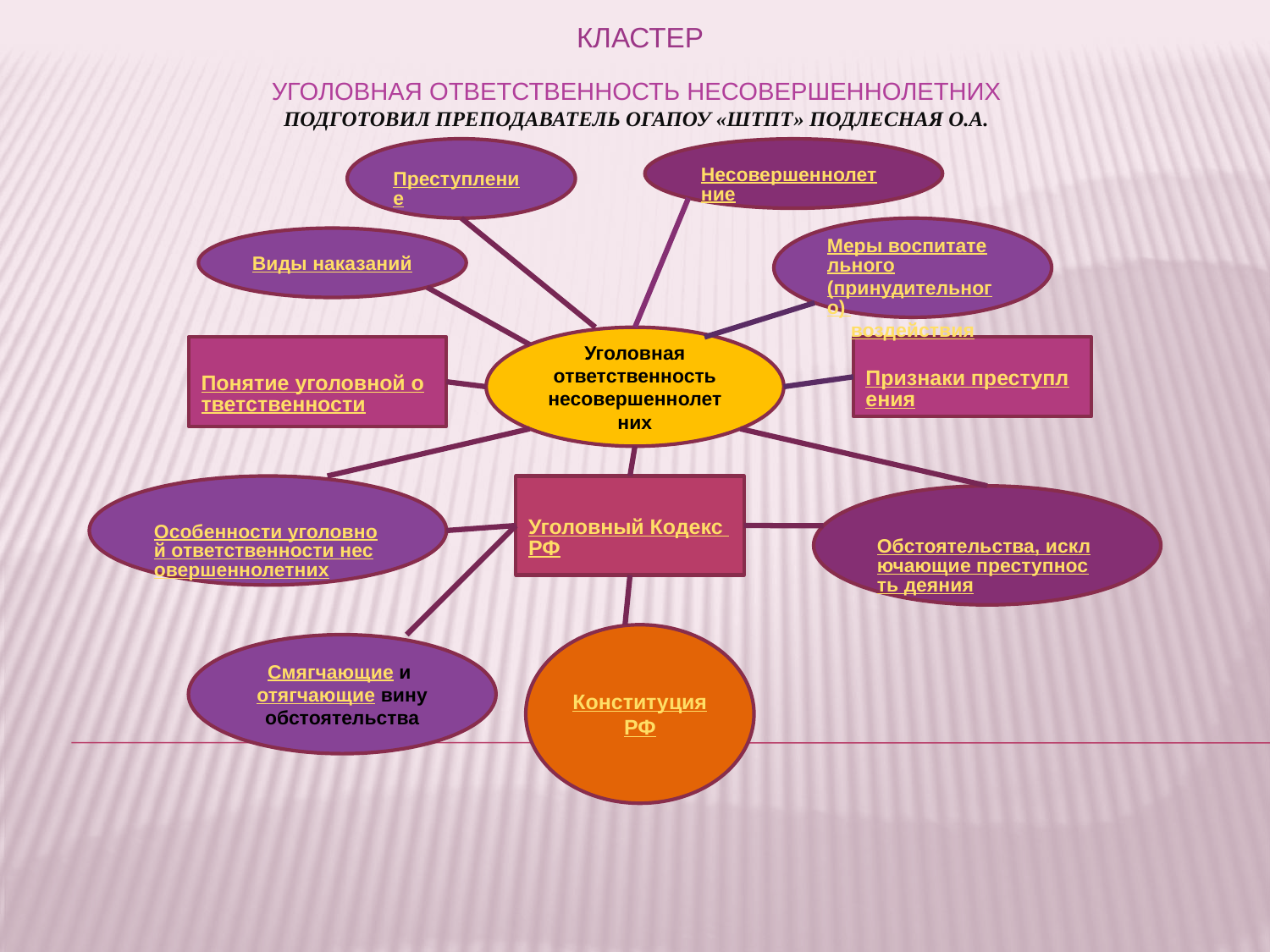

КЛАСТЕР
# УГОЛОВНАЯ ОТВЕТСТВЕННОСТЬ НЕСОВЕРШЕННОЛЕТНИХ подготовил преподаватель ОГАПОУ «ШТПТ» Подлесная О.А.
Преступление
Несовершеннолетние
Меры воспитательного
(принудительного) воздействия
Виды наказаний
Уголовная ответственность несовершеннолетних
Понятие уголовной ответственности
Признаки преступления
Особенности уголовной ответственности несовершеннолетних
Уголовный Кодекс РФ
Обстоятельства, исключающие преступность деяния
Конституция
РФ
Смягчающие и отягчающие вину обстоятельства